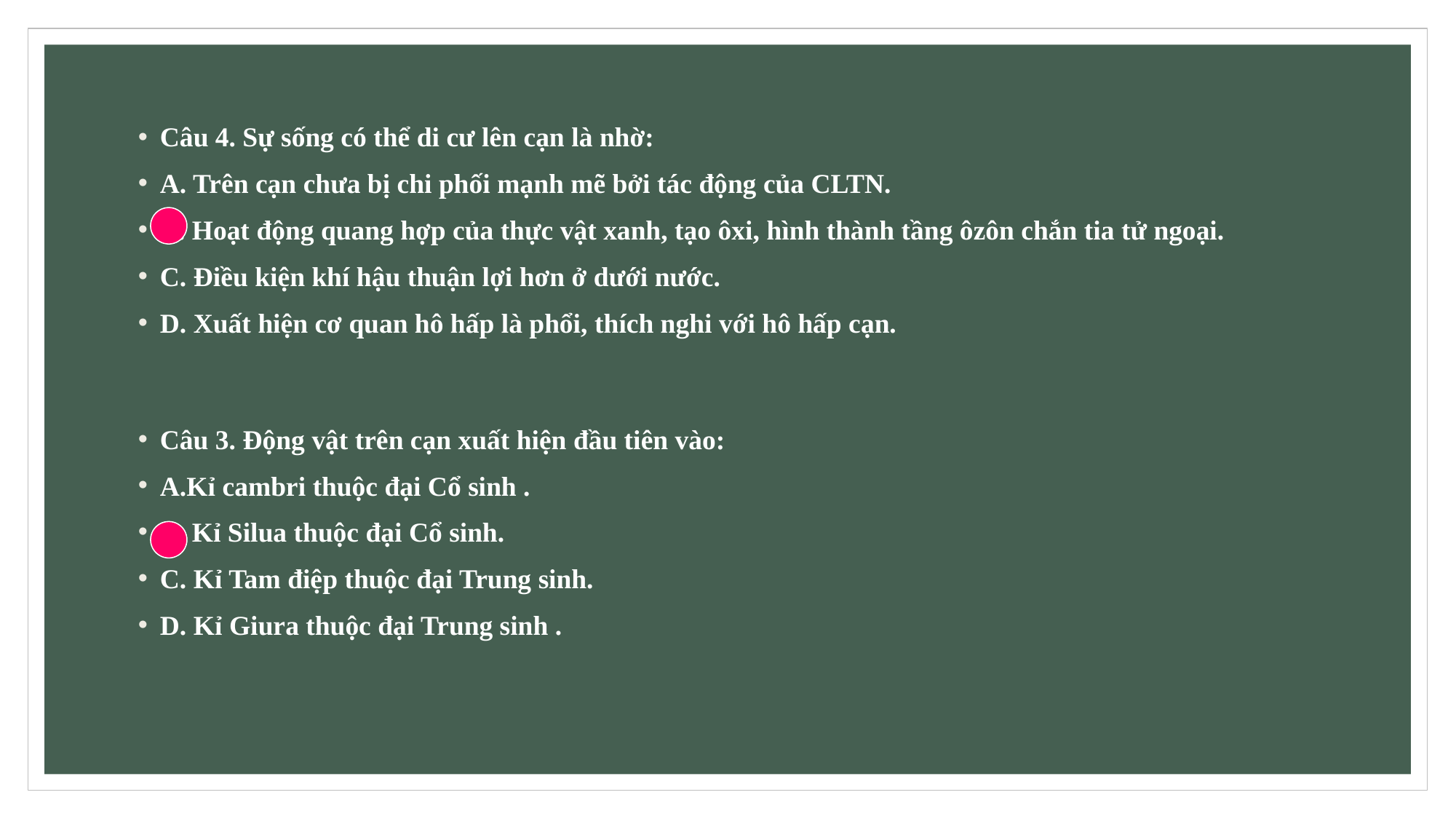

Câu 4. Sự sống có thể di cư lên cạn là nhờ:
A. Trên cạn chưa bị chi phối mạnh mẽ bởi tác động của CLTN.
B. Hoạt động quang hợp của thực vật xanh, tạo ôxi, hình thành tầng ôzôn chắn tia tử ngoại.
C. Điều kiện khí hậu thuận lợi hơn ở dưới nước.
D. Xuất hiện cơ quan hô hấp là phổi, thích nghi với hô hấp cạn.

Câu 3. Động vật trên cạn xuất hiện đầu tiên vào:
A.Kỉ cambri thuộc đại Cổ sinh .
B. Kỉ Silua thuộc đại Cổ sinh.
C. Kỉ Tam điệp thuộc đại Trung sinh.
D. Kỉ Giura thuộc đại Trung sinh .